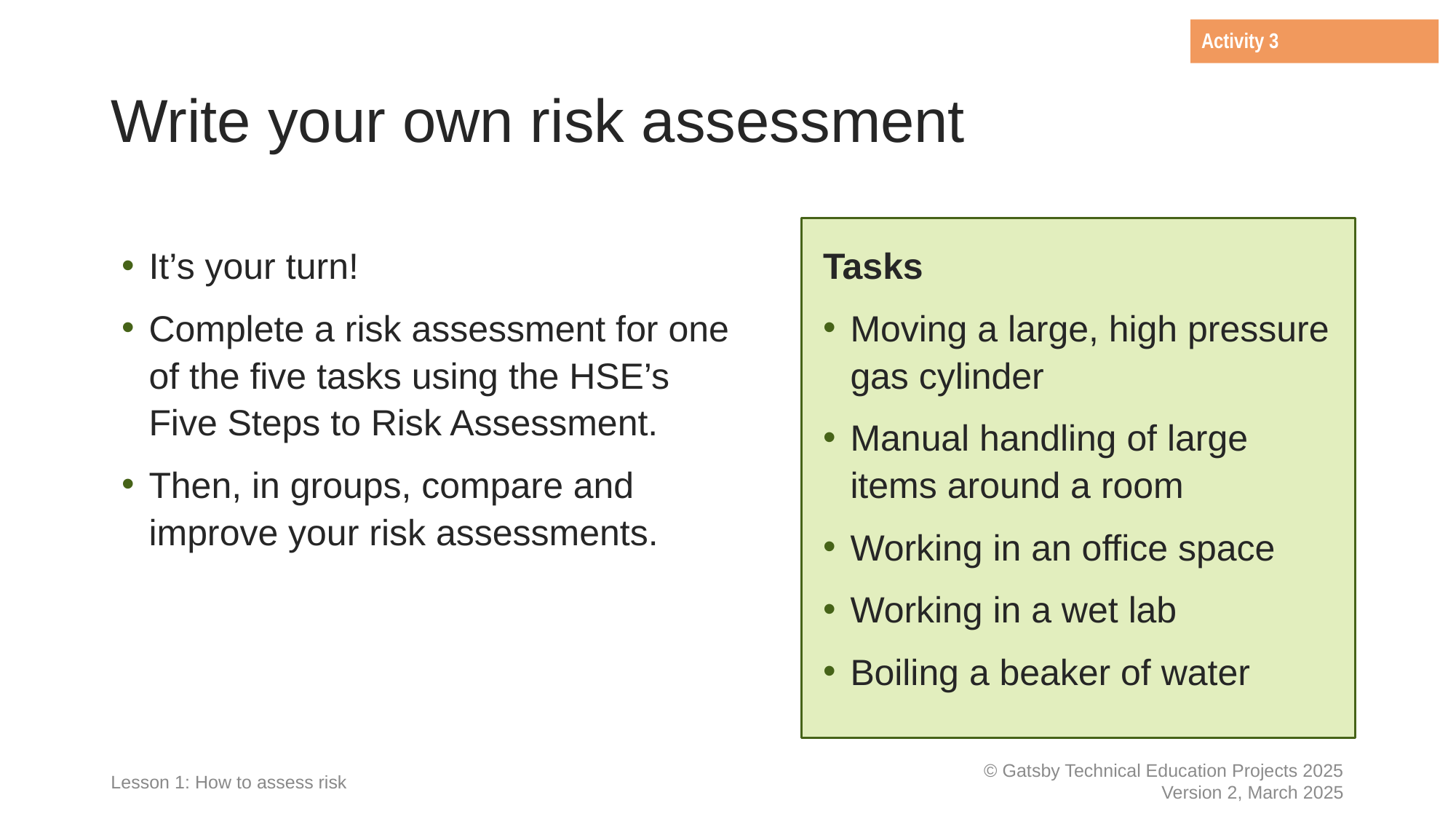

Activity 3
# Write your own risk assessment
It’s your turn!
Complete a risk assessment for one of the five tasks using the HSE’s Five Steps to Risk Assessment.
Then, in groups, compare and improve your risk assessments.

Tasks
Moving a large, high pressure gas cylinder
Manual handling of large items around a room
Working in an office space
Working in a wet lab
Boiling a beaker of water

Lesson 1: How to assess risk